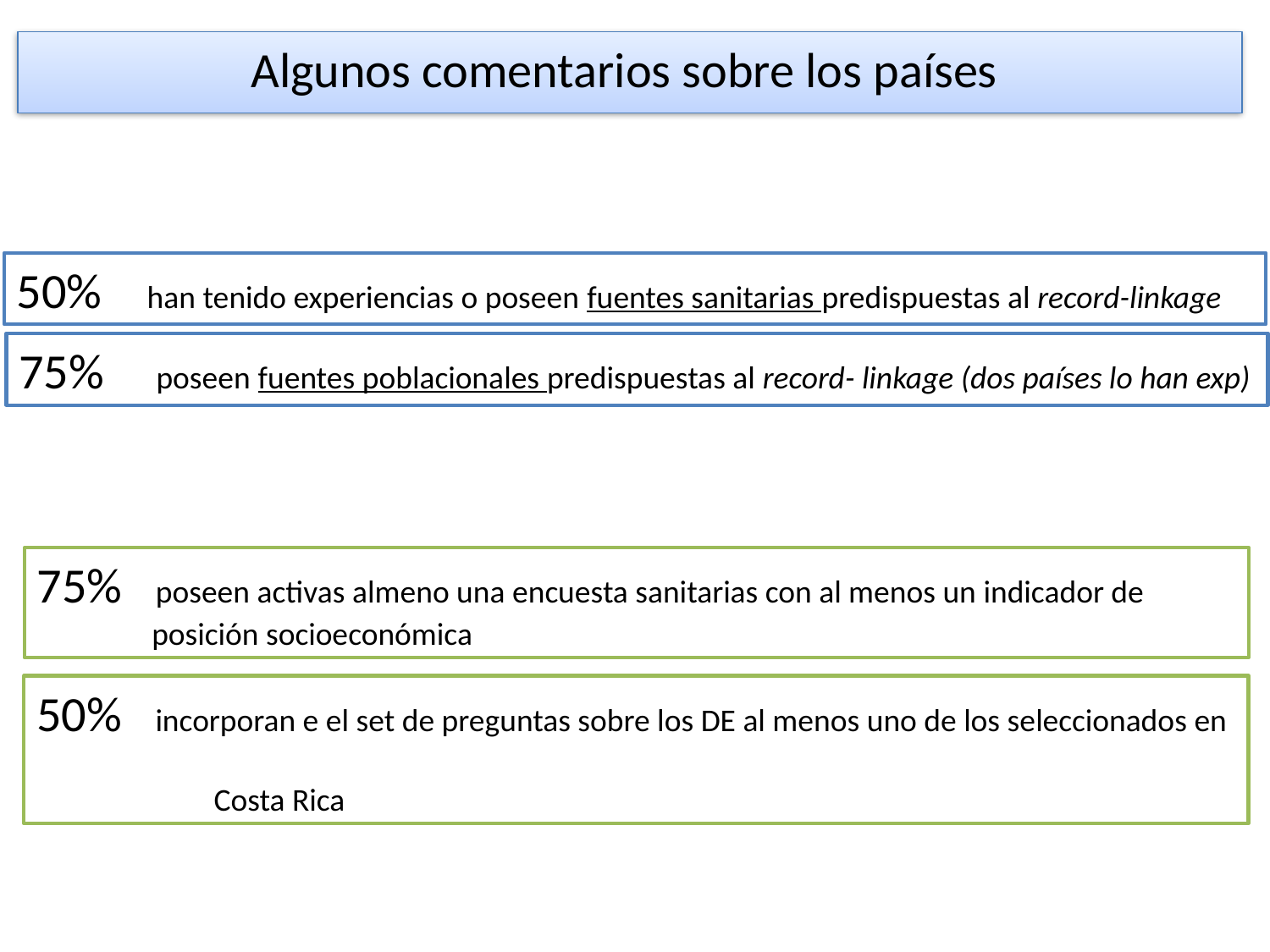

Algunos comentarios sobre los países

50%    han tenido experiencias o poseen fuentes sanitarias predispuestas al record-linkage
75%     poseen fuentes poblacionales predispuestas al record- linkage (dos países lo han exp)

75%   poseen activas almeno una encuesta sanitarias con al menos un indicador de
                posición socioeconómica
50%   incorporan e el set de preguntas sobre los DE al menos uno de los seleccionados en
	       Costa Rica